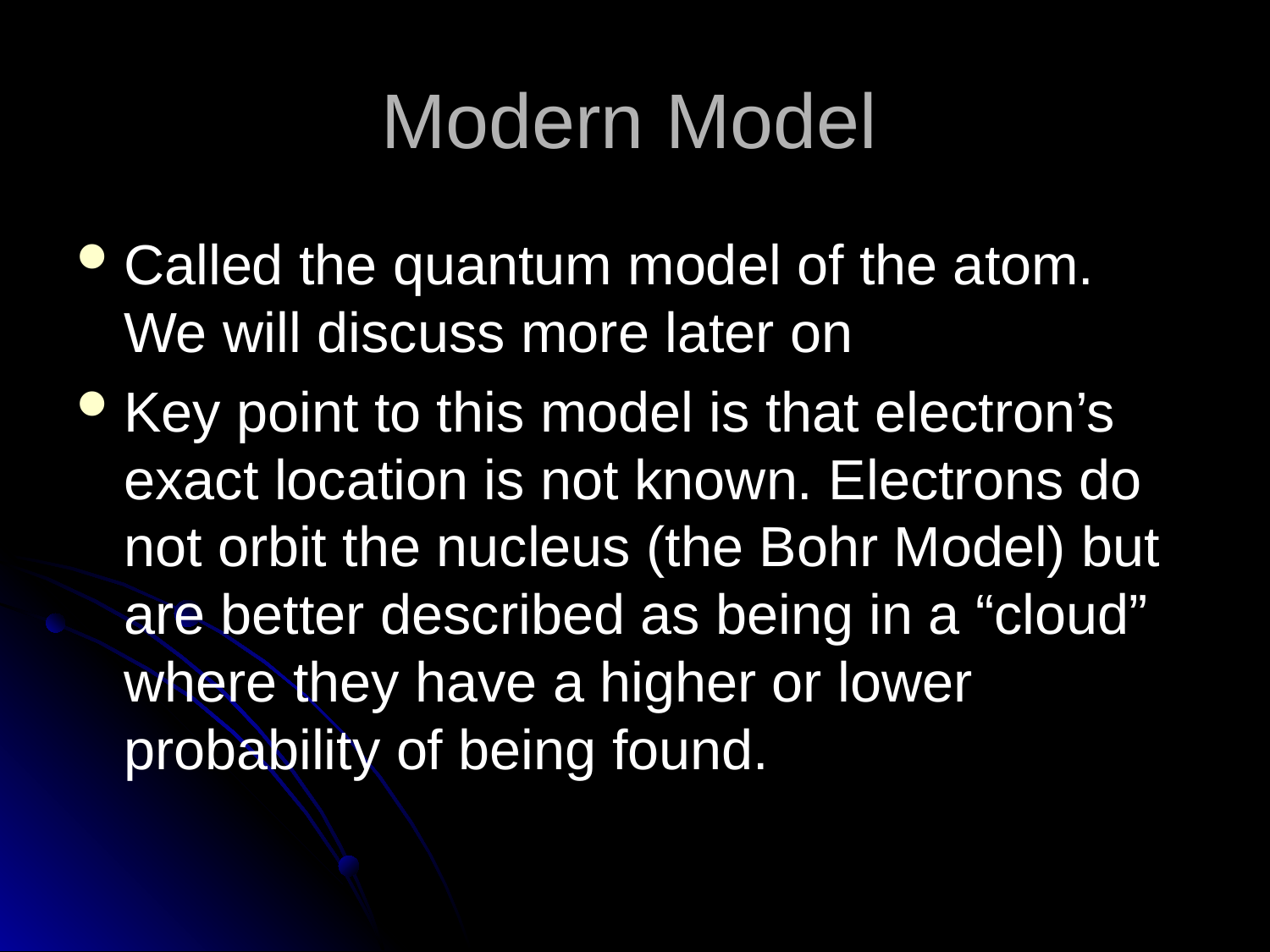

# Modern Model
Called the quantum model of the atom. We will discuss more later on
Key point to this model is that electron’s exact location is not known. Electrons do not orbit the nucleus (the Bohr Model) but are better described as being in a “cloud” where they have a higher or lower probability of being found.